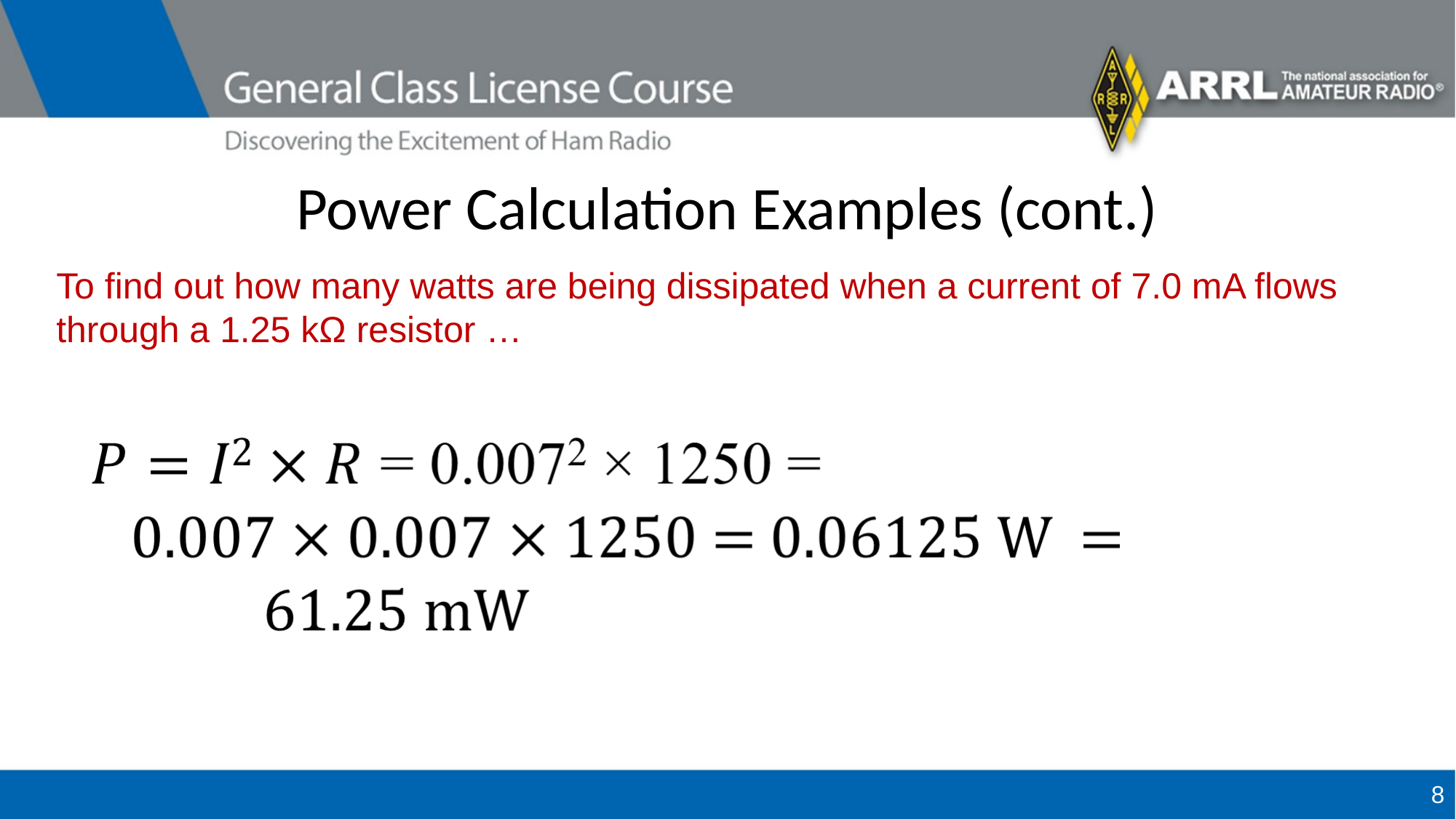

# Power Calculation Examples (cont.)
To find out how many watts are being dissipated when a current of 7.0 mA flows through a 1.25 kΩ resistor …

8